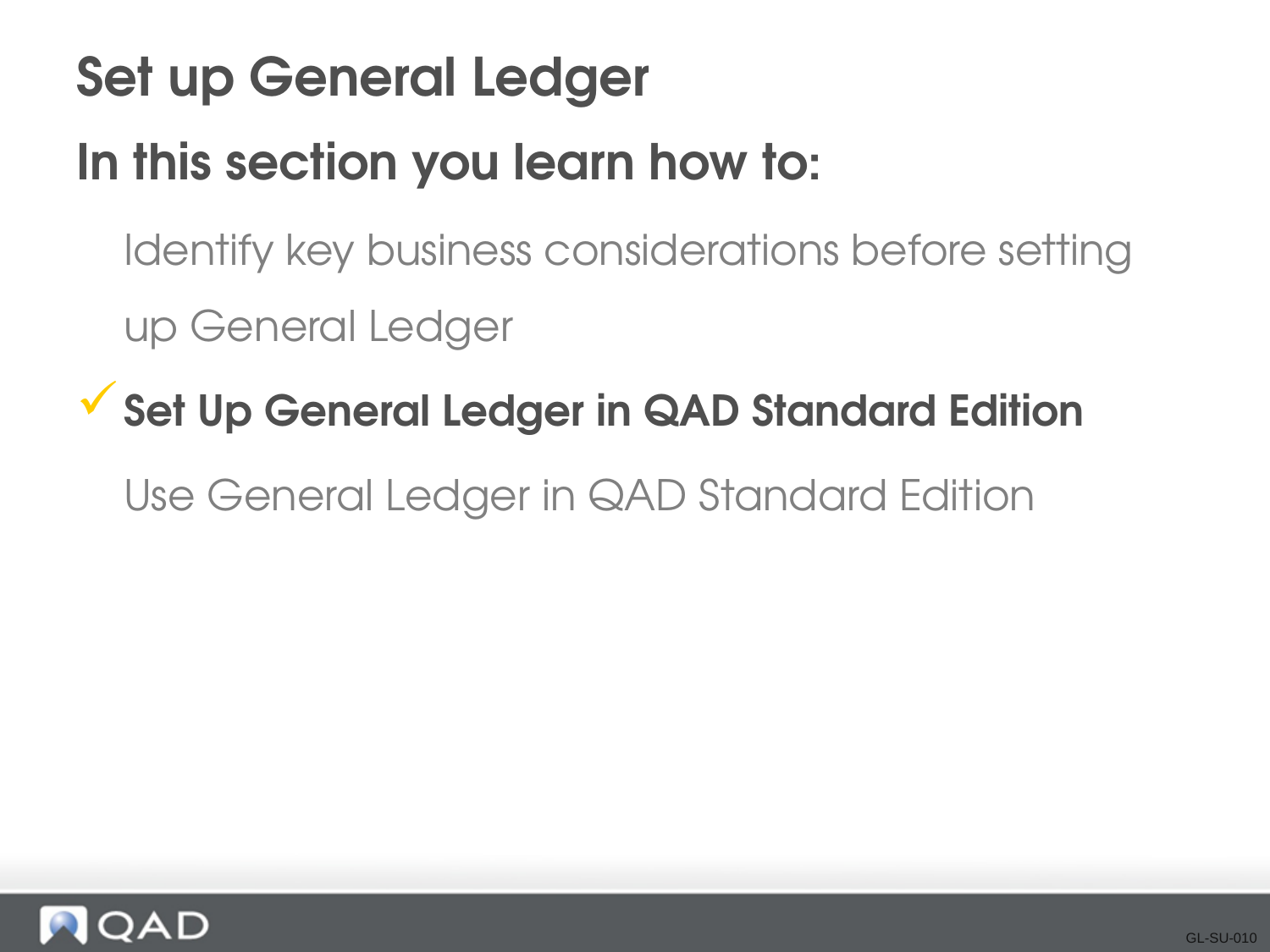

# Set up General Ledger
In this section you learn how to:
Identify key business considerations before setting up General Ledger
Set Up General Ledger in QAD Standard Edition
Use General Ledger in QAD Standard Edition
GL-SU-010